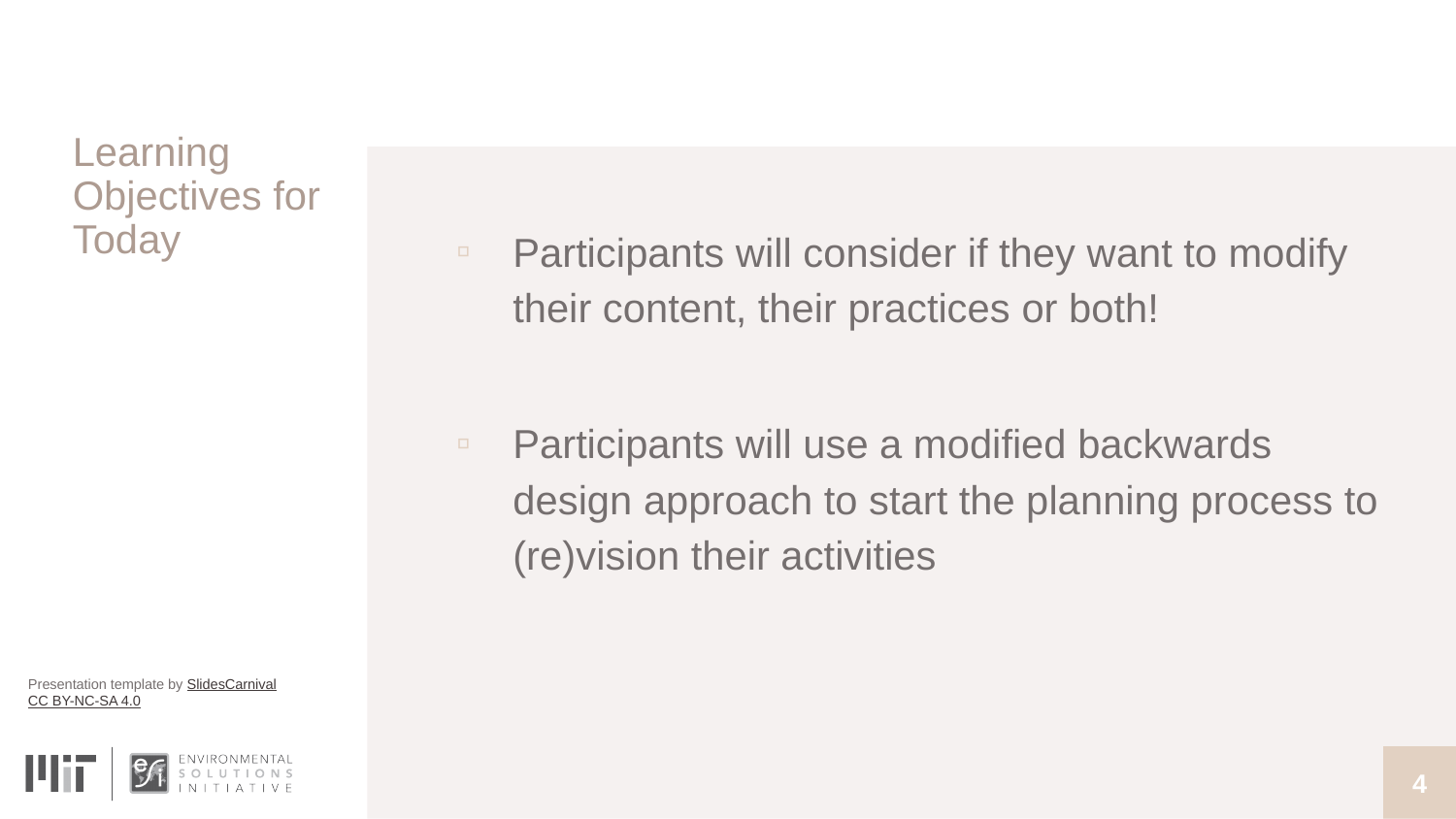

# Learning Objectives for Today
Participants will consider if they want to modify their content, their practices or both!

Participants will use a modified backwards design approach to start the planning process to (re)vision their activities
4